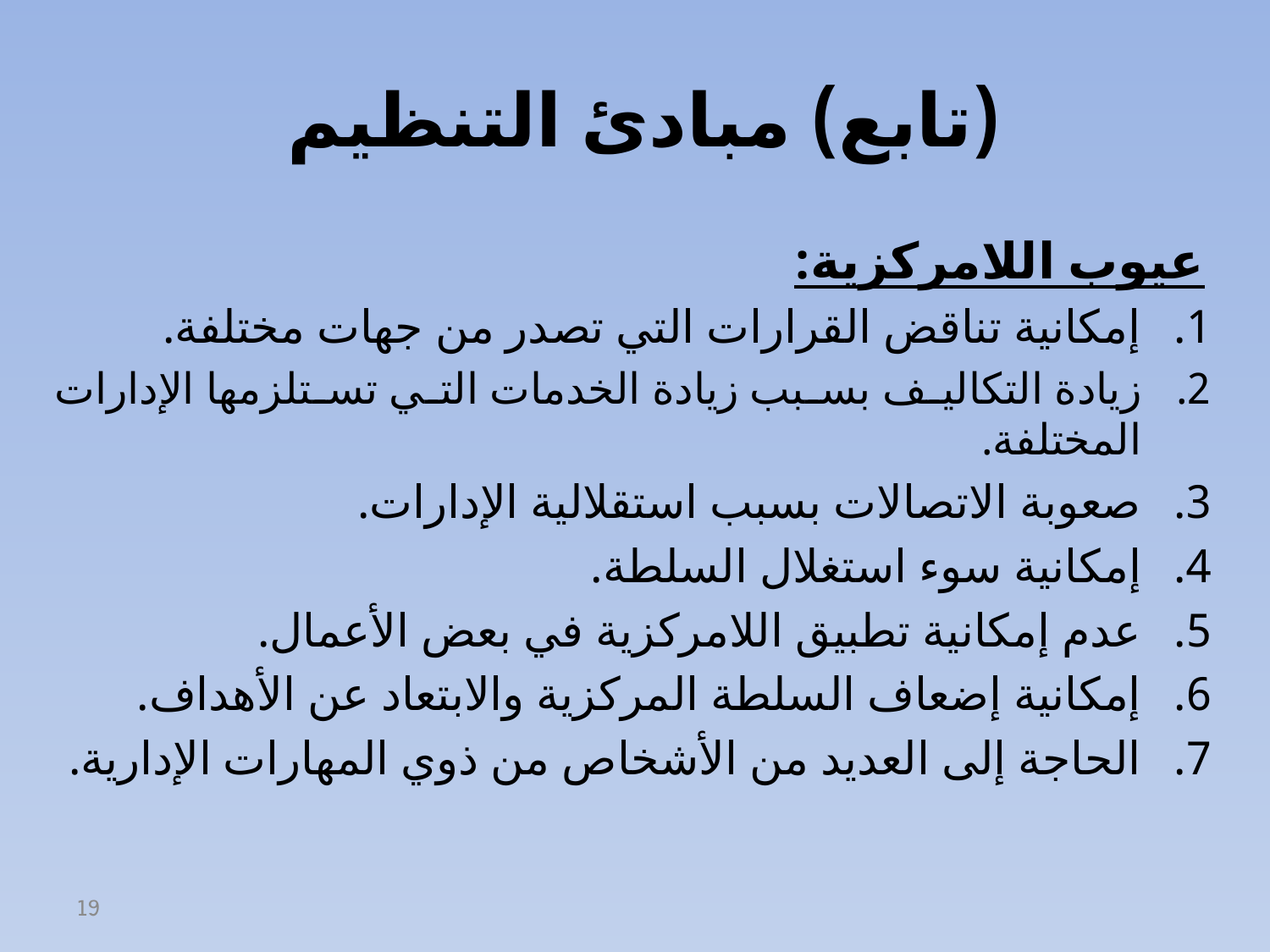

# (تابع) مبادئ التنظيم
عيوب اللامركزية:
إمكانية تناقض القرارات التي تصدر من جهات مختلفة.
زيادة التكاليف بسبب زيادة الخدمات التي تستلزمها الإدارات المختلفة.
صعوبة الاتصالات بسبب استقلالية الإدارات.
إمكانية سوء استغلال السلطة.
عدم إمكانية تطبيق اللامركزية في بعض الأعمال.
إمكانية إضعاف السلطة المركزية والابتعاد عن الأهداف.
الحاجة إلى العديد من الأشخاص من ذوي المهارات الإدارية.
19